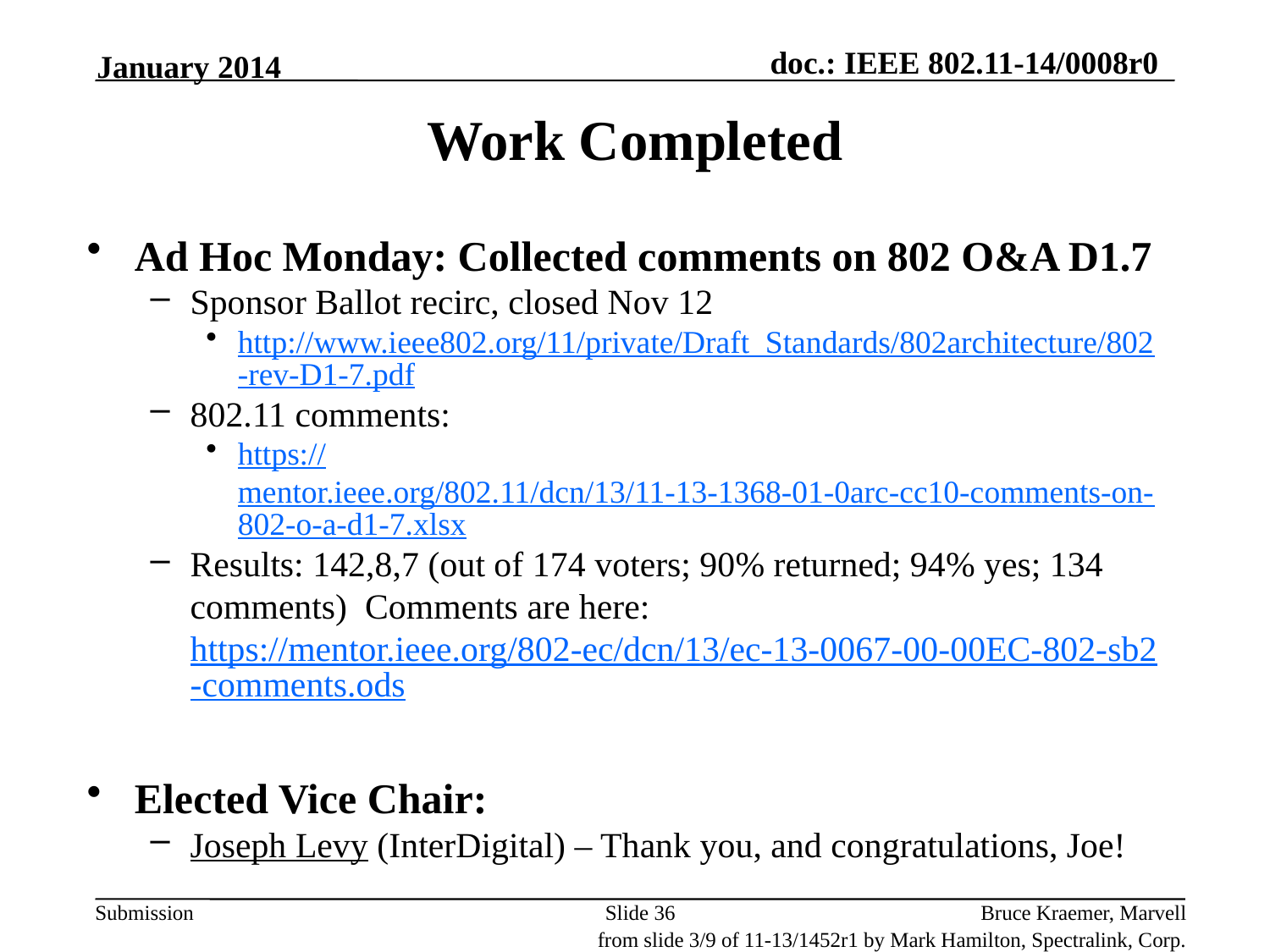

January 2014
# Work Completed
Ad Hoc Monday: Collected comments on 802 O&A D1.7
Sponsor Ballot recirc, closed Nov 12
http://www.ieee802.org/11/private/Draft_Standards/802architecture/802-rev-D1-7.pdf
802.11 comments:
https://mentor.ieee.org/802.11/dcn/13/11-13-1368-01-0arc-cc10-comments-on-802-o-a-d1-7.xlsx
Results: 142,8,7 (out of 174 voters; 90% returned; 94% yes; 134 comments)  Comments are here: https://mentor.ieee.org/802-ec/dcn/13/ec-13-0067-00-00EC-802-sb2-comments.ods

Elected Vice Chair:
Joseph Levy (InterDigital) – Thank you, and congratulations, Joe!
Slide 36
Bruce Kraemer, Marvell
from slide 3/9 of 11-13/1452r1 by Mark Hamilton, Spectralink, Corp.